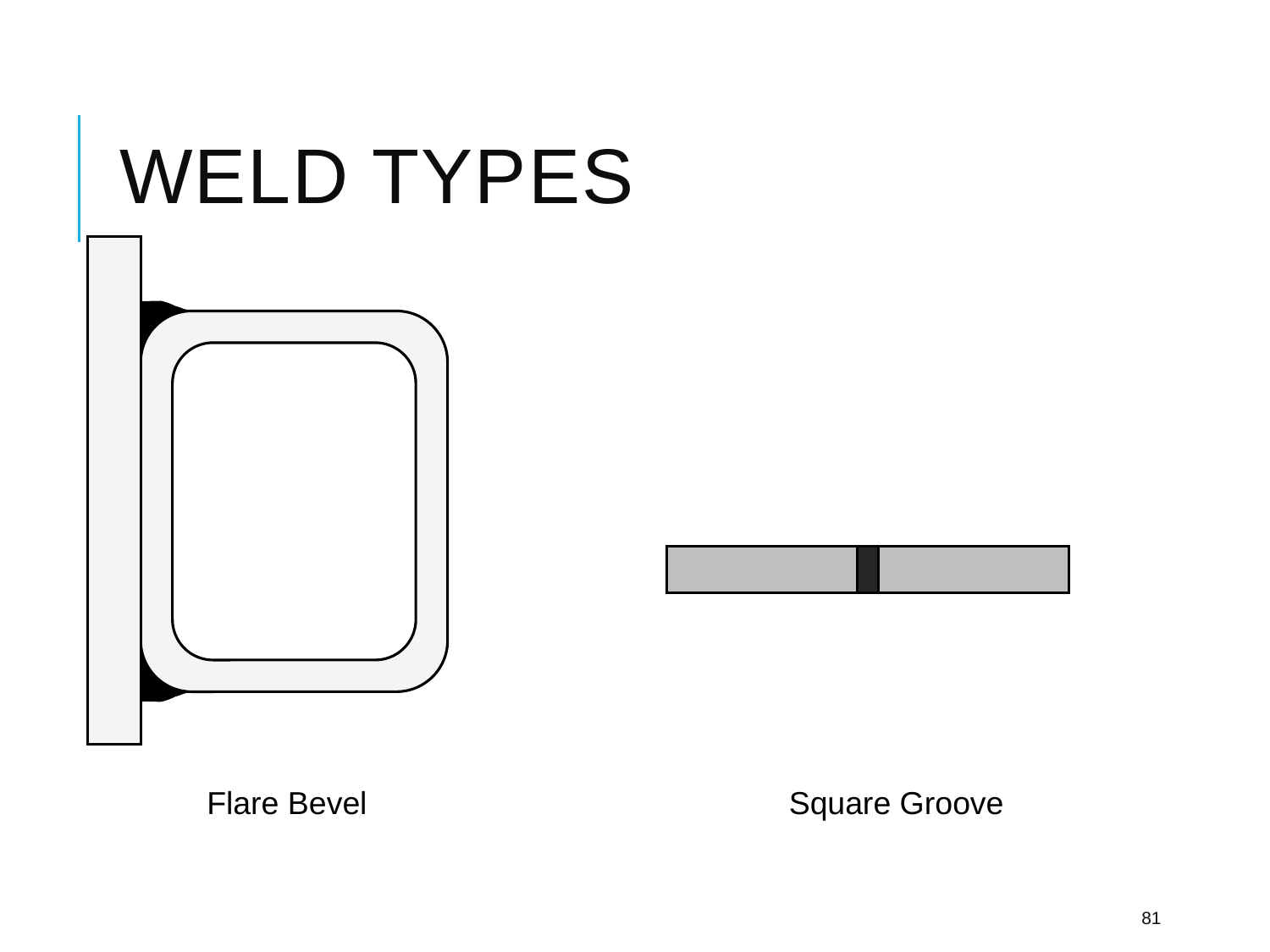

# Weld Types

Flare Bevel
Square Groove
81